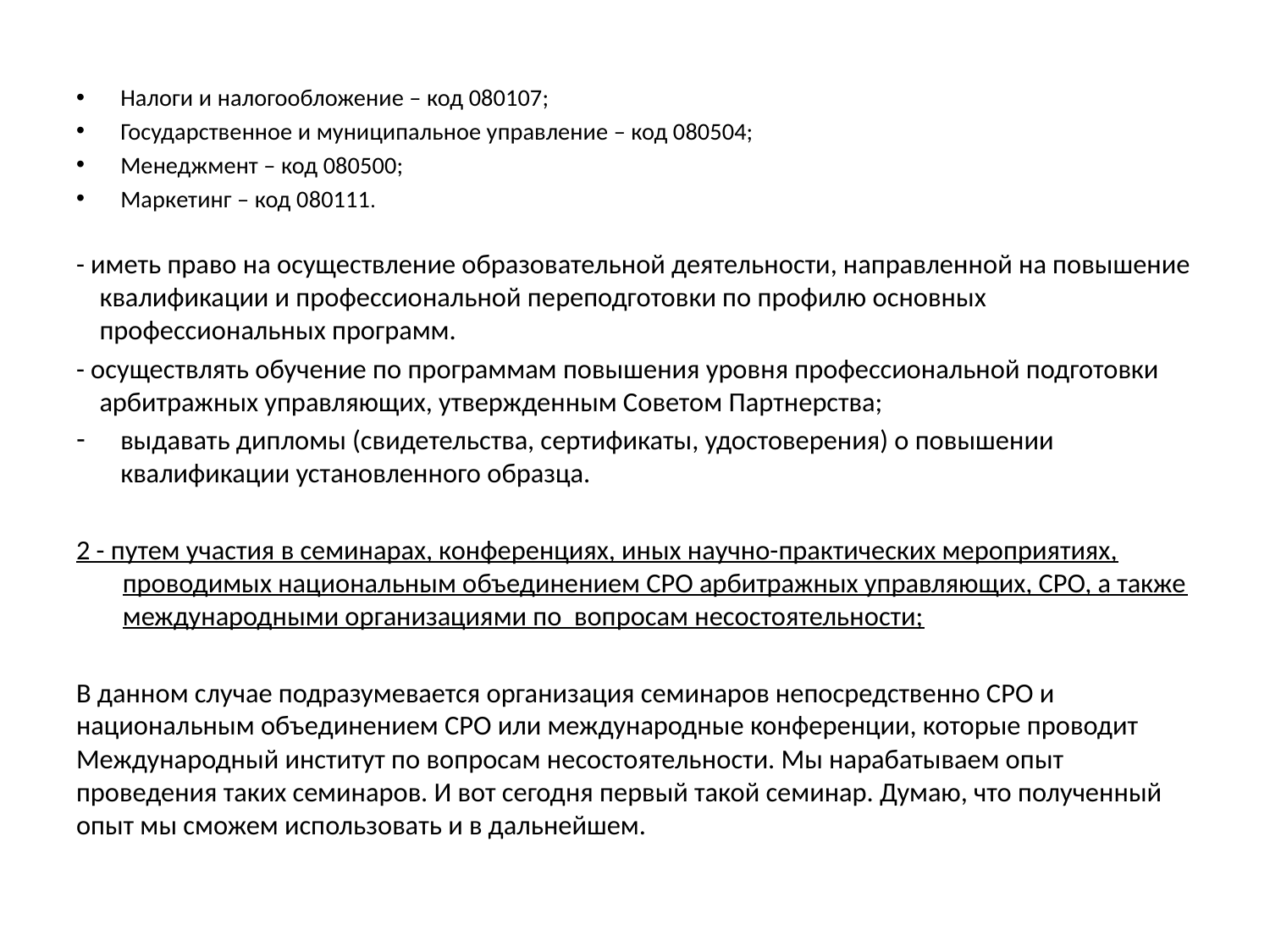

Налоги и налогообложение – код 080107;
Государственное и муниципальное управление – код 080504;
Менеджмент – код 080500;
Маркетинг – код 080111.

- иметь право на осуществление образовательной деятельности, направленной на повышение квалификации и профессиональной переподготовки по профилю основных профессиональных программ.
- осуществлять обучение по программам повышения уровня профессиональной подготовки арбитражных управляющих, утвержденным Советом Партнерства;
выдавать дипломы (свидетельства, сертификаты, удостоверения) о повышении квалификации установленного образца.

2 - путем участия в семинарах, конференциях, иных научно-практических мероприятиях, проводимых национальным объединением СРО арбитражных управляющих, СРО, а также международными организациями по  вопросам несостоятельности;

В данном случае подразумевается организация семинаров непосредственно СРО и национальным объединением СРО или международные конференции, которые проводит Международный институт по вопросам несостоятельности. Мы нарабатываем опыт проведения таких семинаров. И вот сегодня первый такой семинар. Думаю, что полученный опыт мы сможем использовать и в дальнейшем.